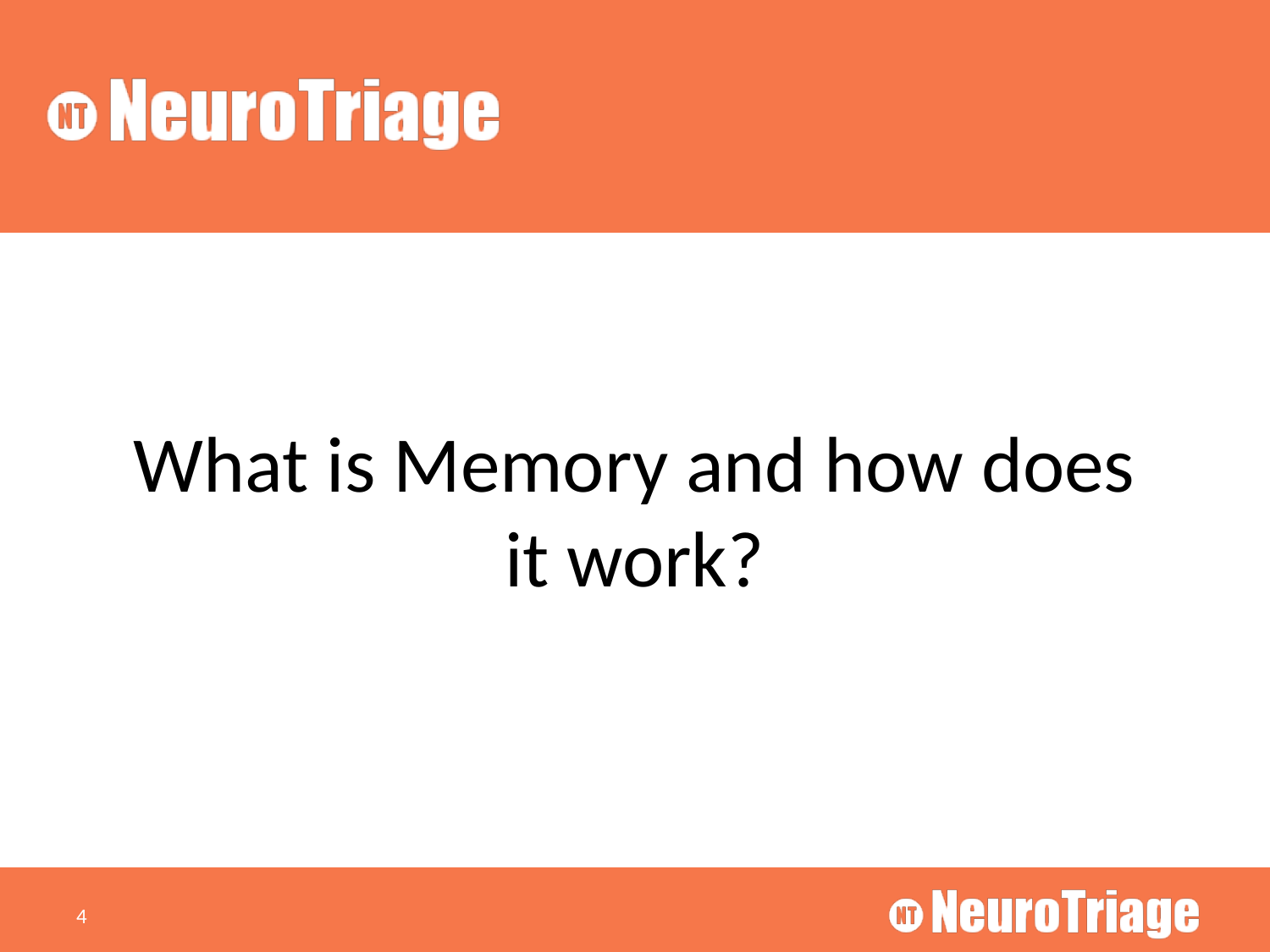

# What is Memory and how does it work?
4